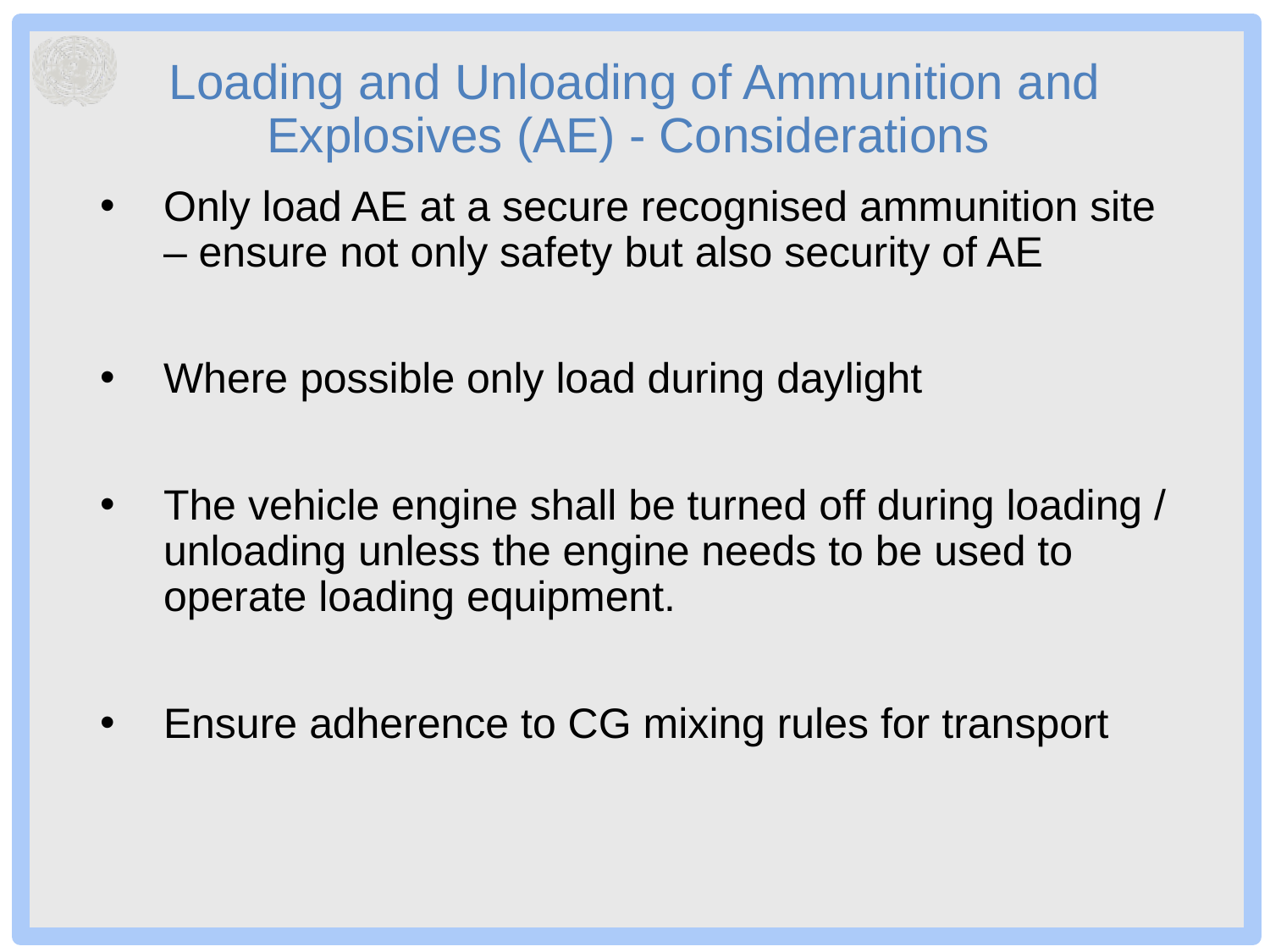

# Loading and Unloading of Ammunition and Explosives (AE) - Considerations
Only load AE at a secure recognised ammunition site – ensure not only safety but also security of AE

Where possible only load during daylight

The vehicle engine shall be turned off during loading / unloading unless the engine needs to be used to operate loading equipment.

Ensure adherence to CG mixing rules for transport